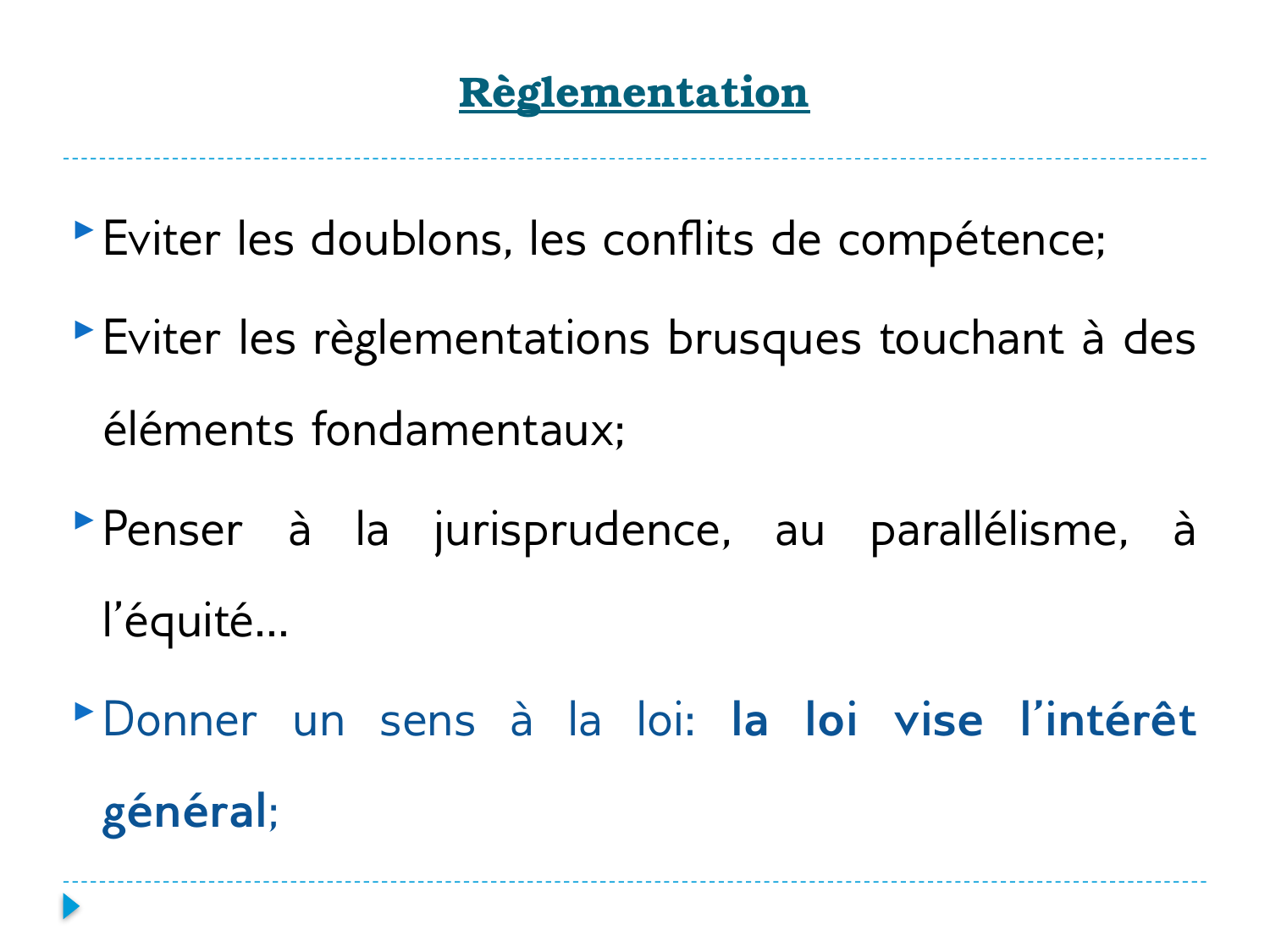

# Règlementation
Eviter les doublons, les conflits de compétence;
Eviter les règlementations brusques touchant à des éléments fondamentaux;
Penser à la jurisprudence, au parallélisme, à l’équité…
Donner un sens à la loi: la loi vise l’intérêt général;